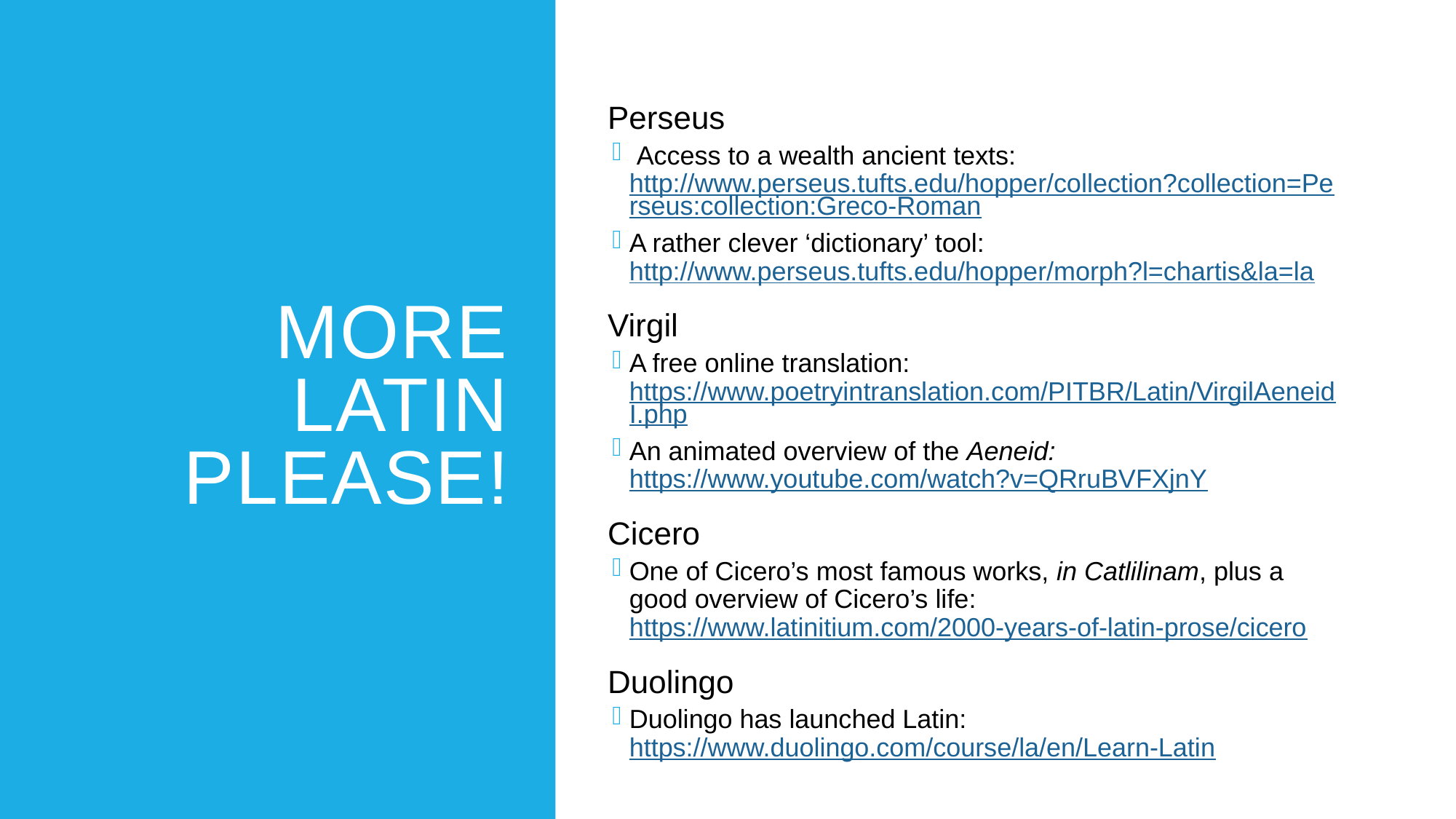

# More Latin please!
Perseus
 Access to a wealth ancient texts: http://www.perseus.tufts.edu/hopper/collection?collection=Perseus:collection:Greco-Roman
A rather clever ‘dictionary’ tool: http://www.perseus.tufts.edu/hopper/morph?l=chartis&la=la
Virgil
A free online translation: https://www.poetryintranslation.com/PITBR/Latin/VirgilAeneidI.php
An animated overview of the Aeneid: https://www.youtube.com/watch?v=QRruBVFXjnY
Cicero
One of Cicero’s most famous works, in Catlilinam, plus a good overview of Cicero’s life: https://www.latinitium.com/2000-years-of-latin-prose/cicero
Duolingo
Duolingo has launched Latin: https://www.duolingo.com/course/la/en/Learn-Latin